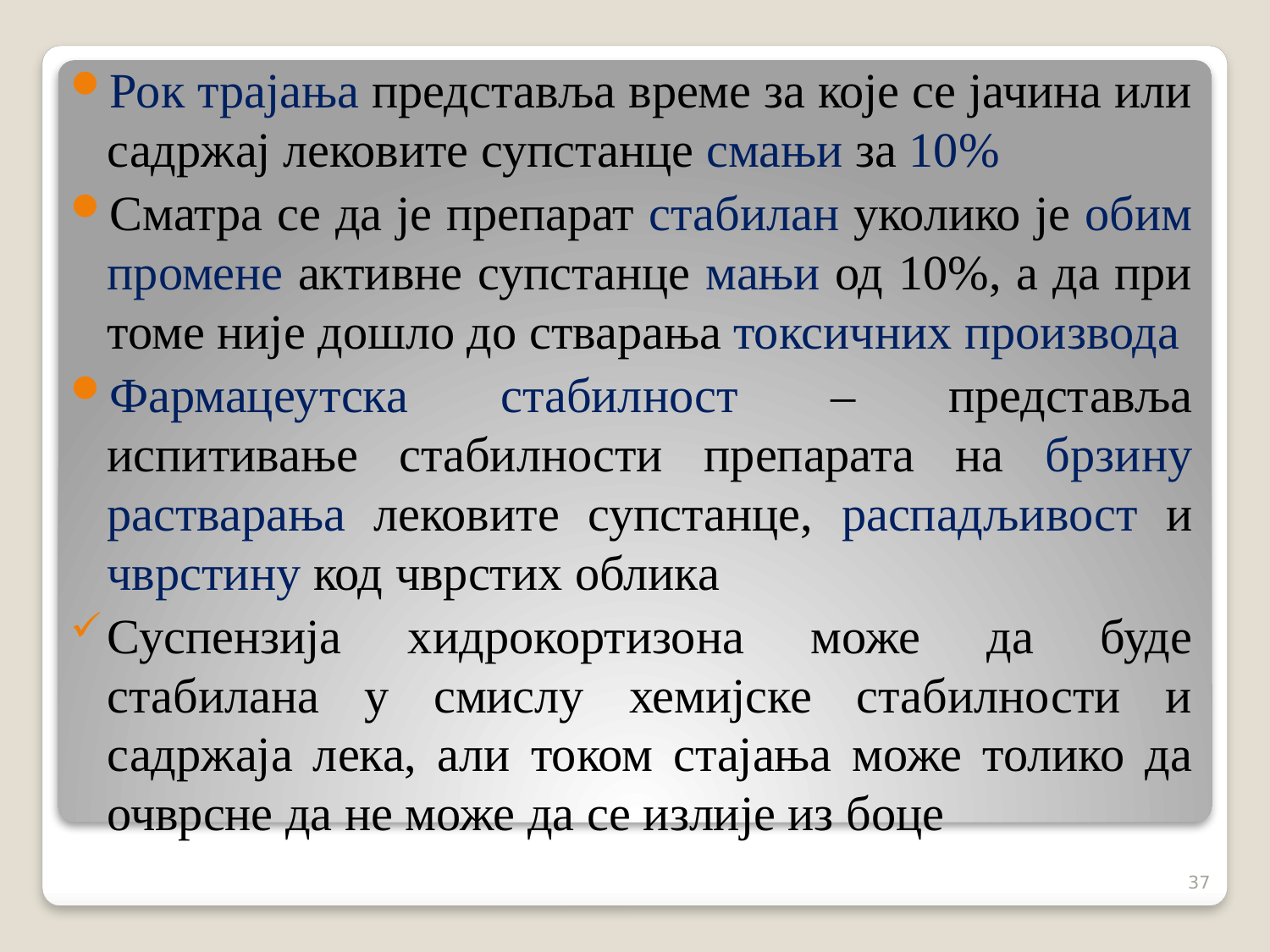

Рок трајања представља време за које се јачина или садржај лековите супстанце смањи за 10%
Сматра се да је препарат стабилан уколико је обим промене активне супстанце мањи од 10%, а да при томе није дошло до стварања токсичних производа
Фармацеутска стабилност – представља испитивање стабилности препарата на брзину растварања лековите супстанце, распадљивост и чврстину код чврстих облика
Суспензија хидрокортизона може да буде стабилана у смислу хемијске стабилности и садржаја лека, али током стајања може толико да очврсне да не може да се излије из боце
37